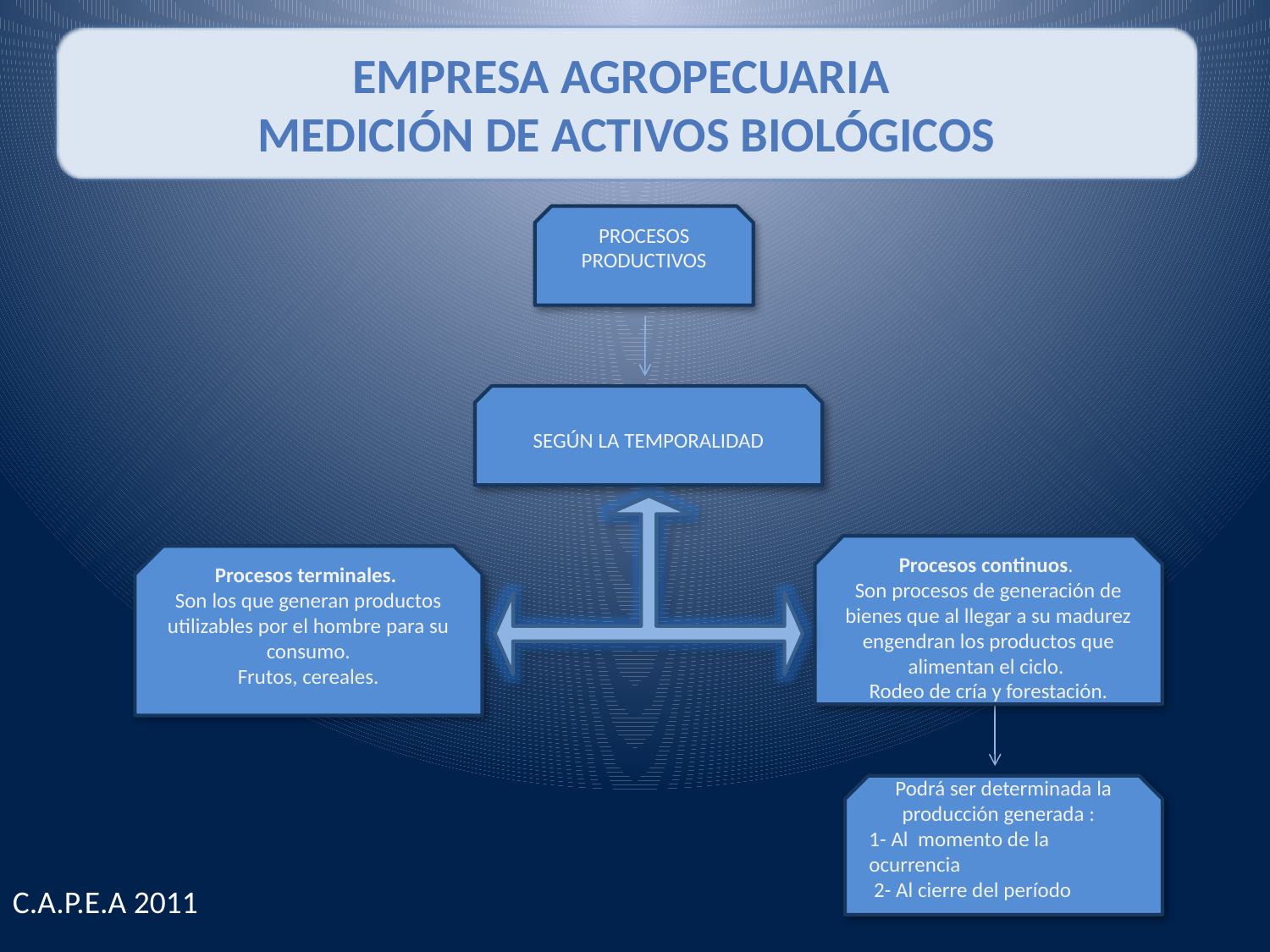

Empresa Agropecuaria
Medición de Activos Biológicos
PROCESOS PRODUCTIVOS

SEGÚN LA TEMPORALIDAD

Procesos continuos.
Son procesos de generación de bienes que al llegar a su madurez engendran los productos que alimentan el ciclo.
Rodeo de cría y forestación.
Procesos terminales.
Son los que generan productos utilizables por el hombre para su consumo.
Frutos, cereales.

Podrá ser determinada la producción generada :
1- Al  momento de la ocurrencia
 2- Al cierre del período

C.A.P.E.A 2011